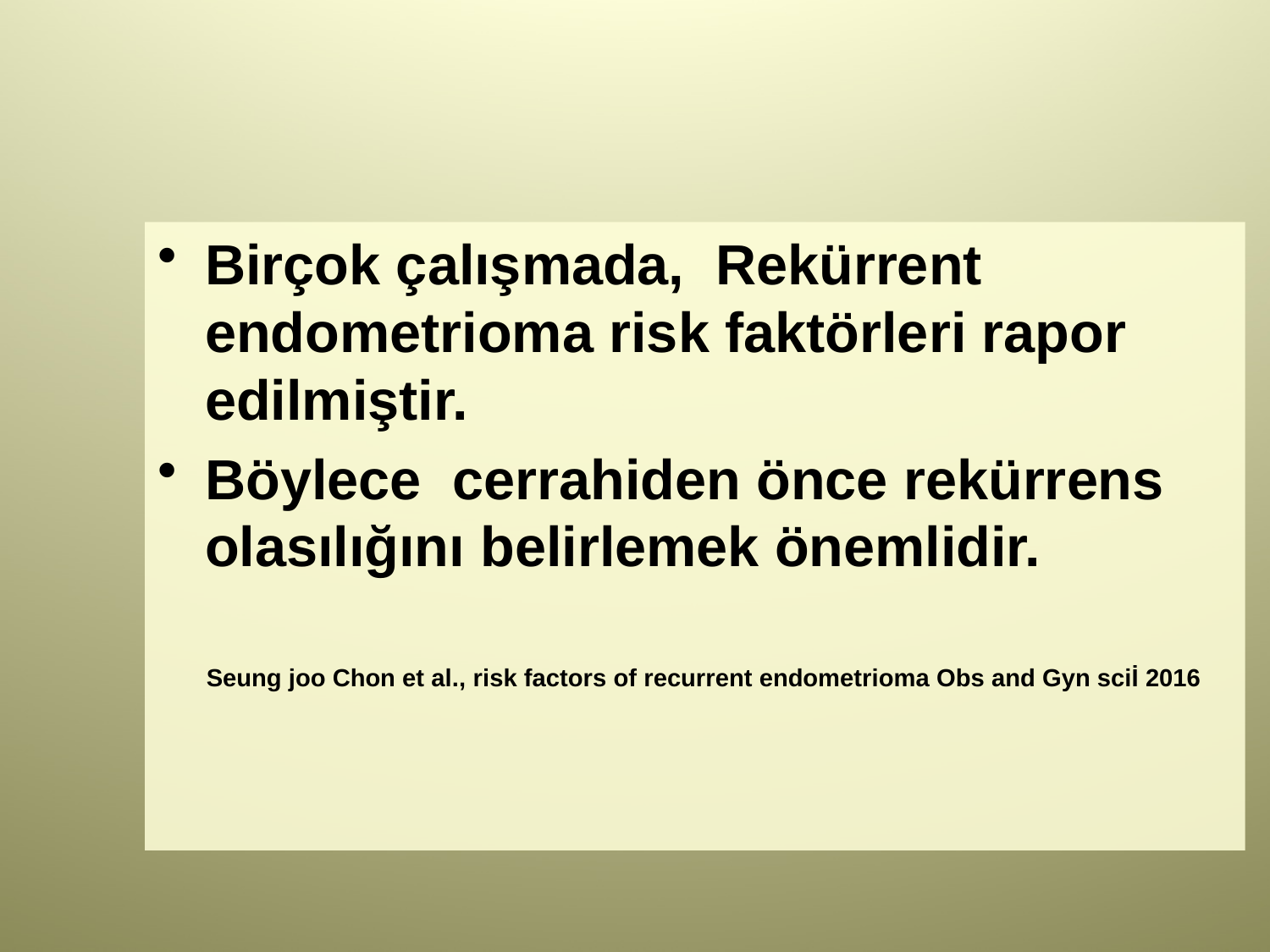

#
Birçok çalışmada,  Rekürrent endometrioma risk faktörleri rapor edilmiştir.
Böylece  cerrahiden önce rekürrens olasılığını belirlemek önemlidir.

       Seung joo Chon et al., risk factors of recurrent endometrioma Obs and Gyn sciİ 2016